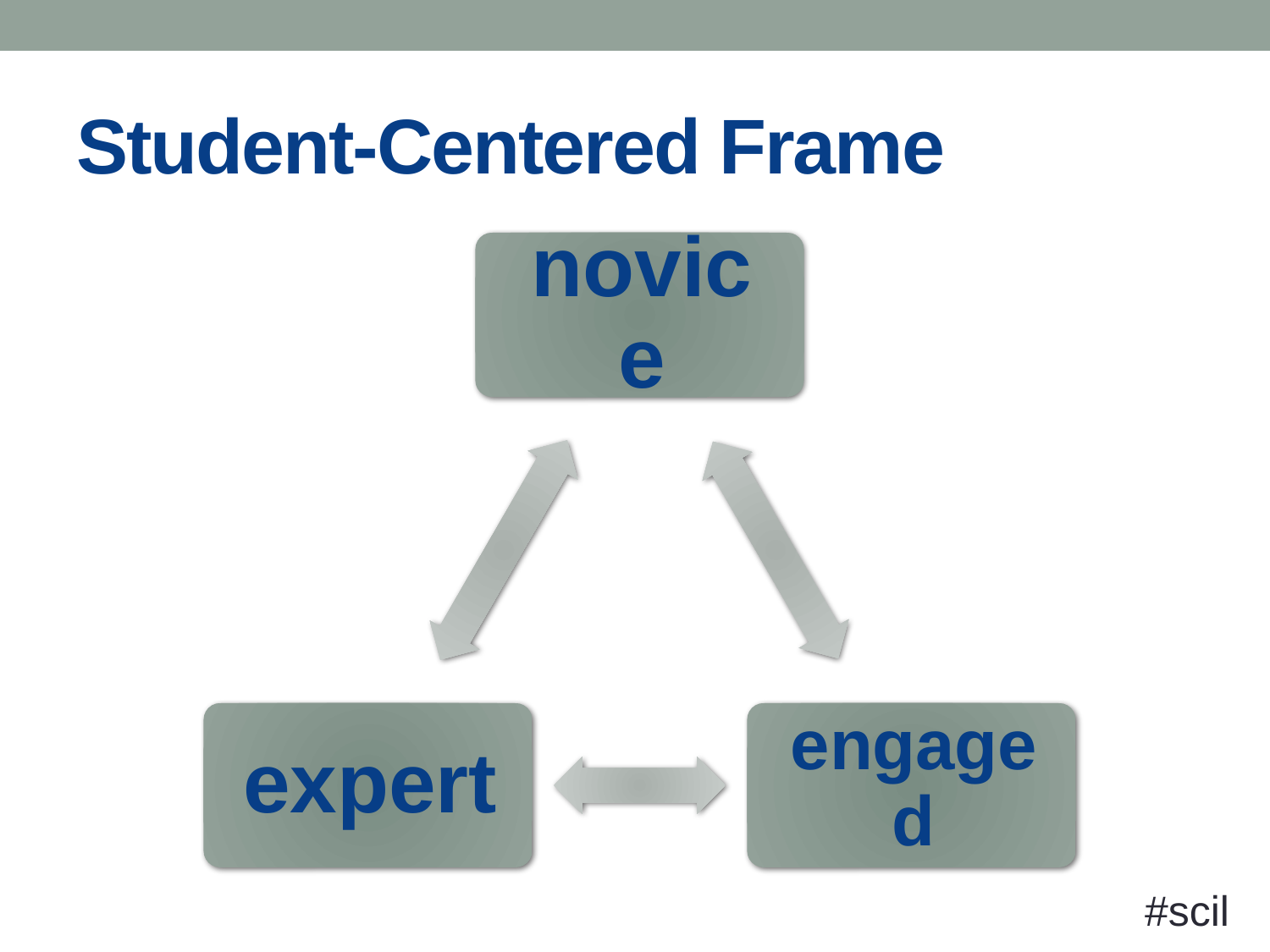

# Student-Centered Frame
novice

engaged

expert

#scil